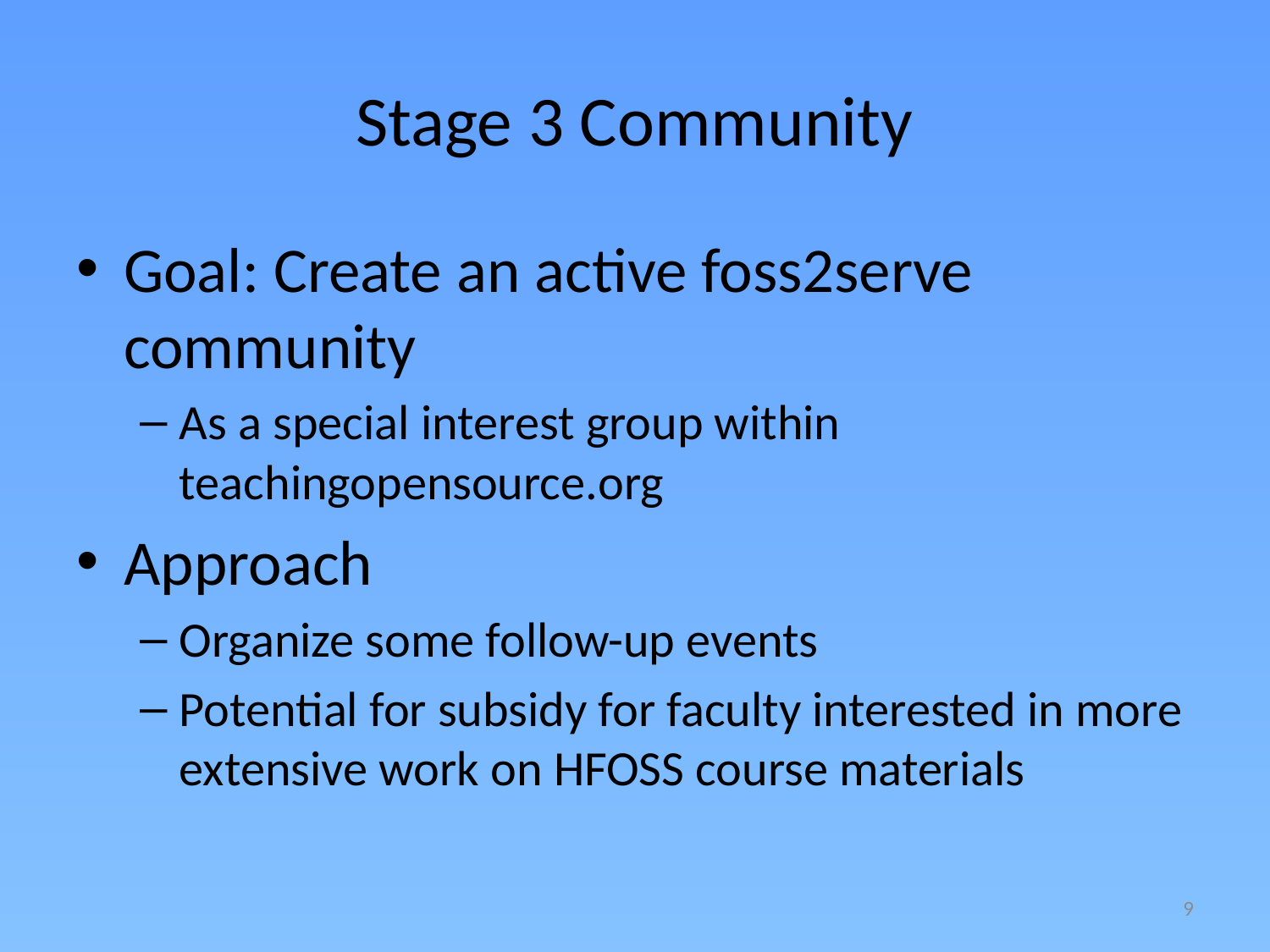

# Stage 3 Community
Goal: Create an active foss2serve community
As a special interest group within teachingopensource.org
Approach
Organize some follow-up events
Potential for subsidy for faculty interested in more extensive work on HFOSS course materials
9